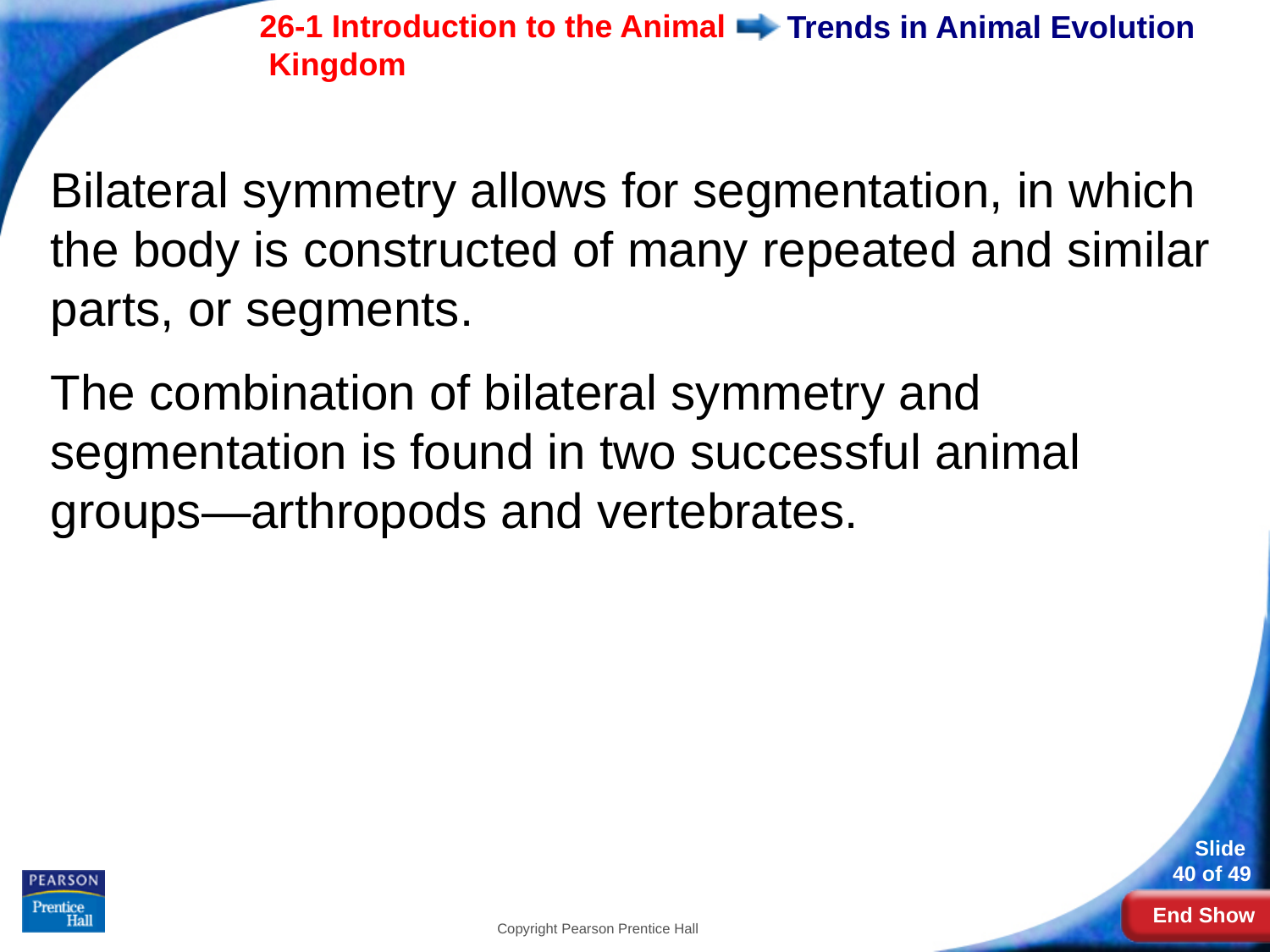

# Trends in Animal Evolution
Bilateral symmetry allows for segmentation, in which the body is constructed of many repeated and similar parts, or segments.
The combination of bilateral symmetry and segmentation is found in two successful animal groups—arthropods and vertebrates.
Copyright Pearson Prentice Hall